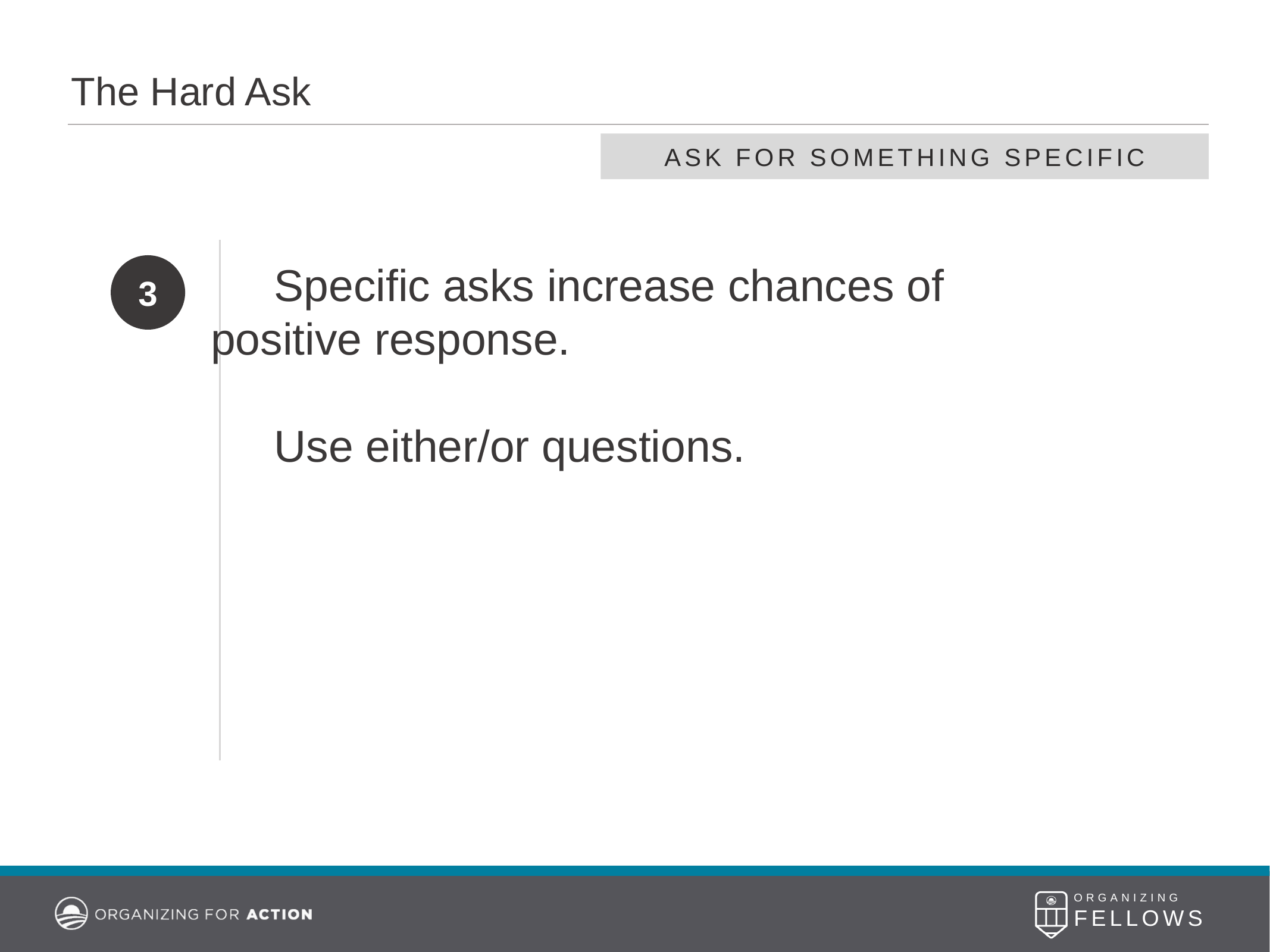

The Hard Ask

ASK FOR SOMETHING SPECIFIC

Specific asks increase chances of positive response.

Use either/or questions.

3